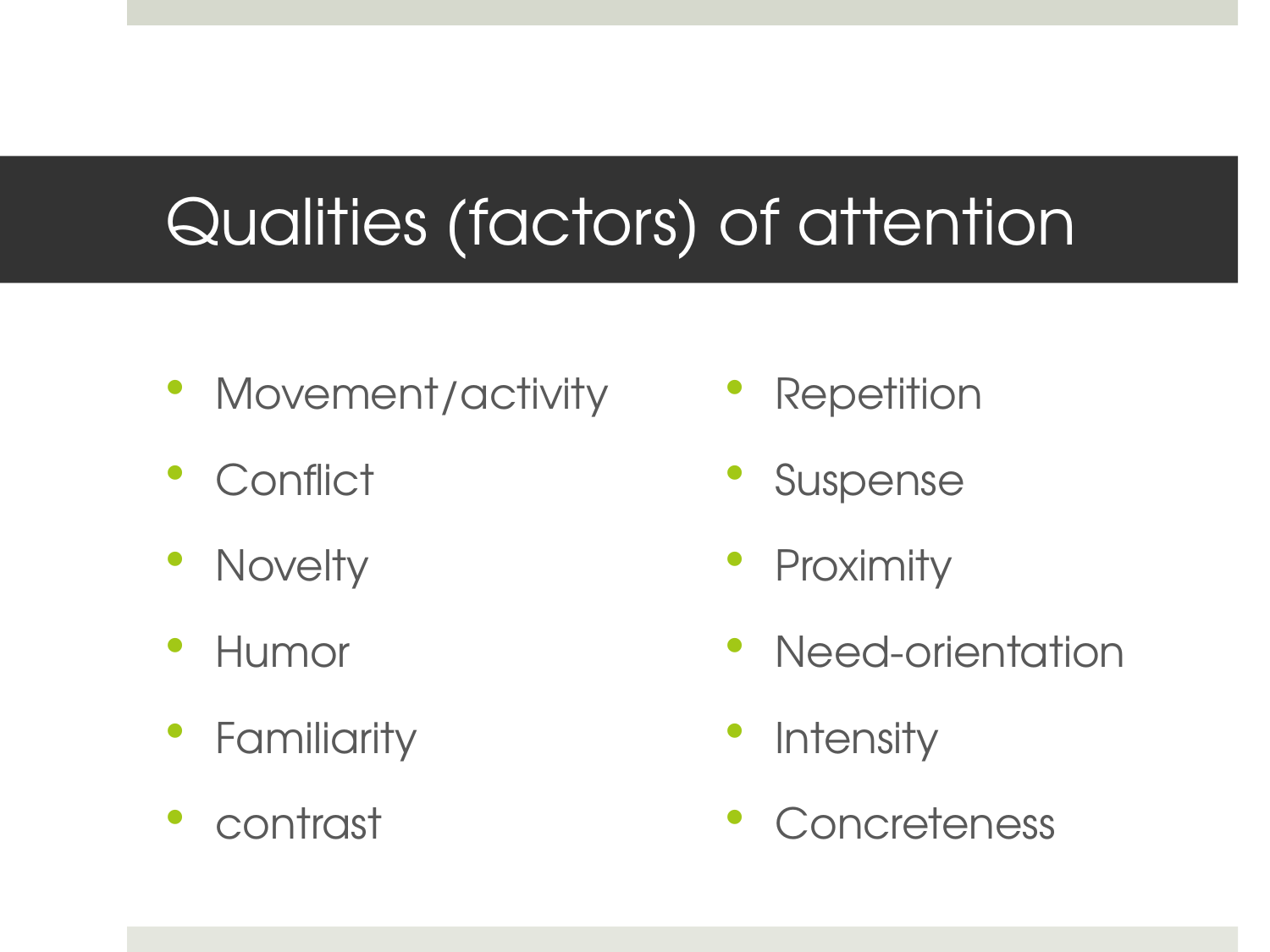

# Qualities (factors) of attention
Movement/activity
Conflict
Novelty
Humor
Familiarity
contrast
Repetition
Suspense
Proximity
Need-orientation
Intensity
Concreteness